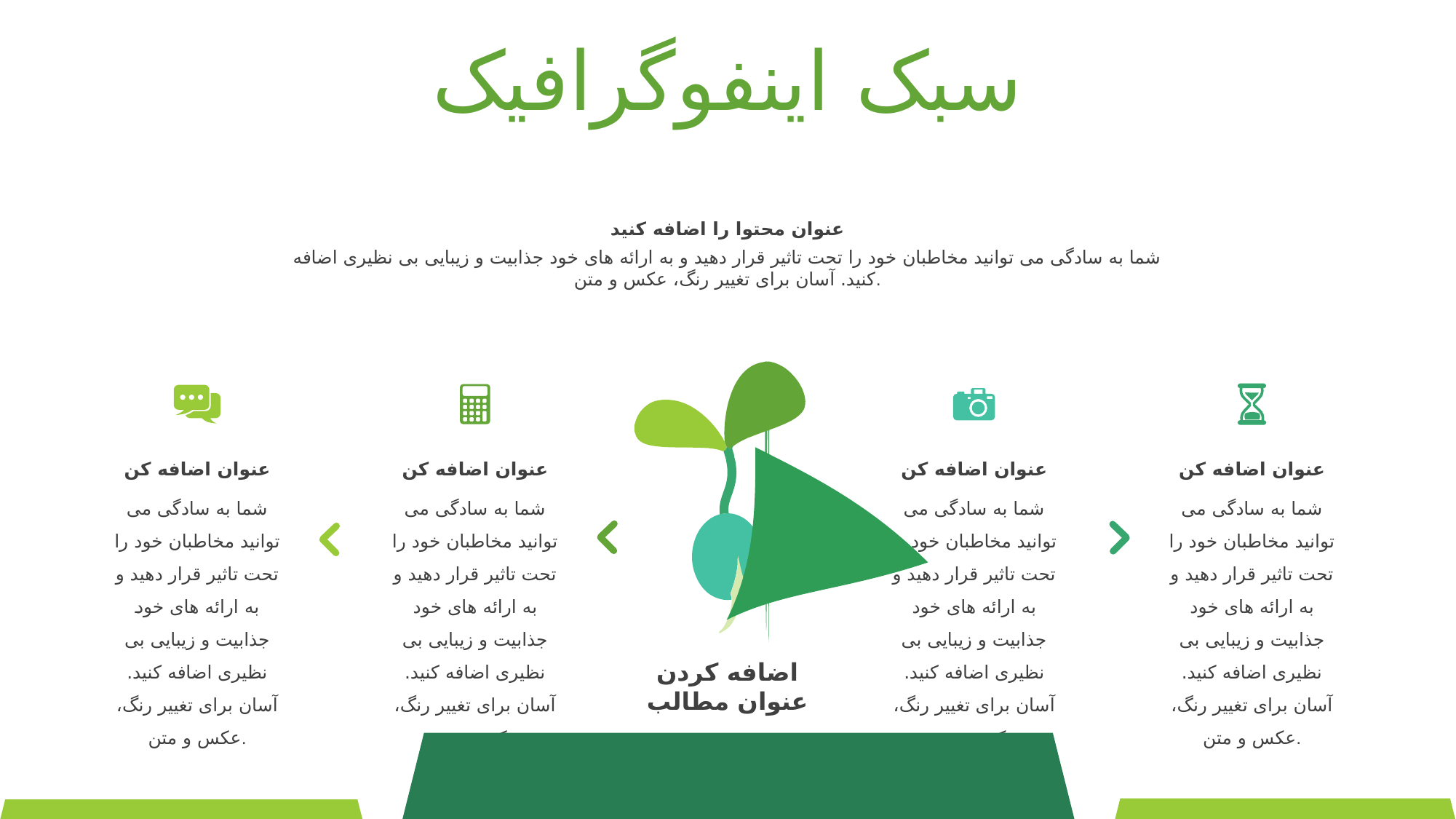

سبک اینفوگرافیک
عنوان محتوا را اضافه کنید
شما به سادگی می توانید مخاطبان خود را تحت تاثیر قرار دهید و به ارائه های خود جذابیت و زیبایی بی نظیری اضافه کنید. آسان برای تغییر رنگ، عکس و متن.

عنوان اضافه کن
شما به سادگی می توانید مخاطبان خود را تحت تاثیر قرار دهید و به ارائه های خود جذابیت و زیبایی بی نظیری اضافه کنید. آسان برای تغییر رنگ، عکس و متن.
عنوان اضافه کن
شما به سادگی می توانید مخاطبان خود را تحت تاثیر قرار دهید و به ارائه های خود جذابیت و زیبایی بی نظیری اضافه کنید. آسان برای تغییر رنگ، عکس و متن.
عنوان اضافه کن
شما به سادگی می توانید مخاطبان خود را تحت تاثیر قرار دهید و به ارائه های خود جذابیت و زیبایی بی نظیری اضافه کنید. آسان برای تغییر رنگ، عکس و متن.
عنوان اضافه کن
شما به سادگی می توانید مخاطبان خود را تحت تاثیر قرار دهید و به ارائه های خود جذابیت و زیبایی بی نظیری اضافه کنید. آسان برای تغییر رنگ، عکس و متن.

اضافه کردن
عنوان مطالب